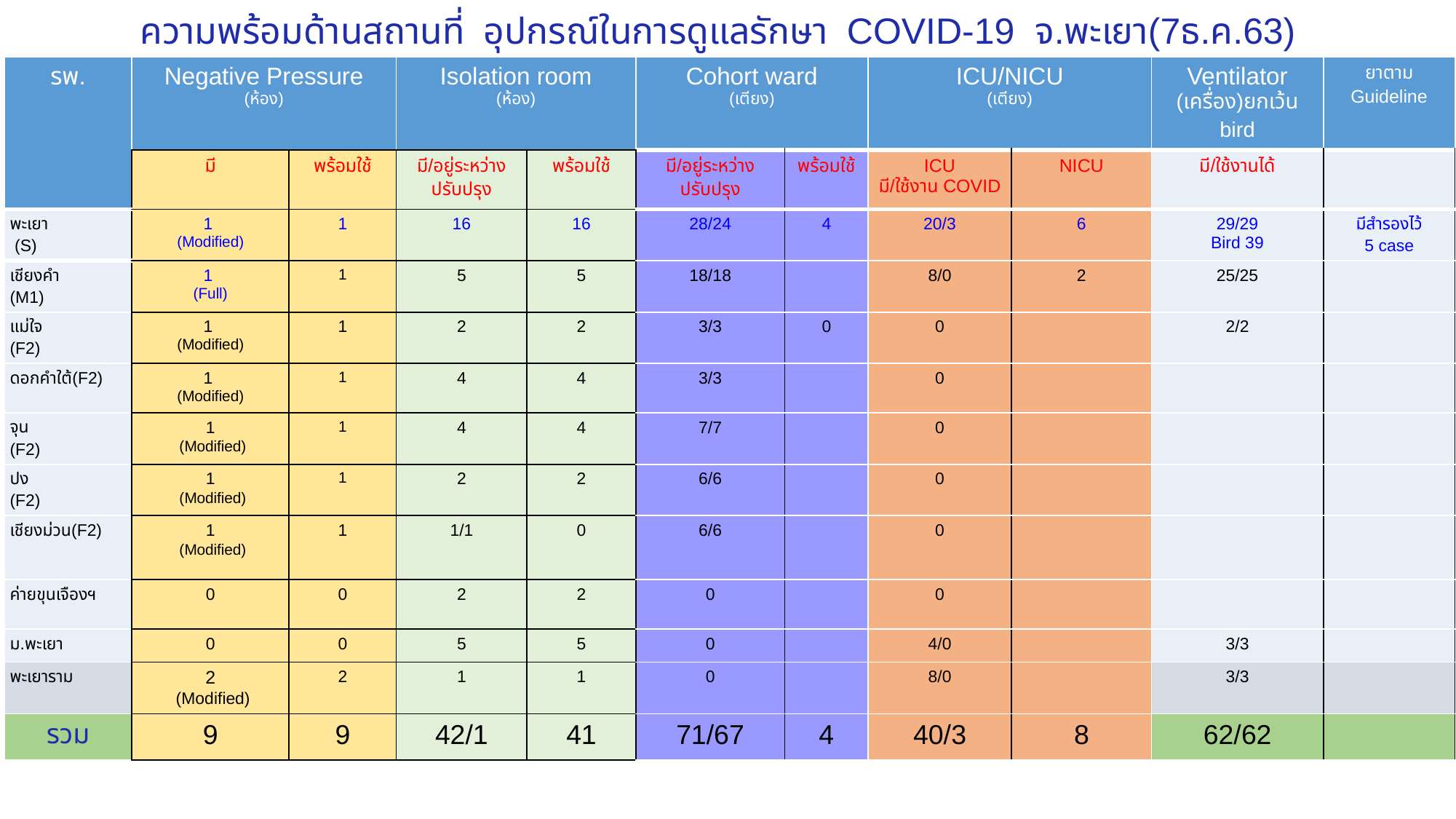

ความพร้อมด้านสถานที่  อุปกรณ์ในการดูแลรักษา  COVID-19  จ.พะเยา(7ธ.ค.63)
| รพ. | Negative Pressure (ห้อง) |  | Isolation room (ห้อง) |  | Cohort ward (เตียง) |  | ICU/NICU (เตียง) |  | Ventilator (เครื่อง)ยกเว้น bird | ยาตาม Guideline |
| --- | --- | --- | --- | --- | --- | --- | --- | --- | --- | --- |
|  | มี | พร้อมใช้ | มี/อยู่ระหว่างปรับปรุง | พร้อมใช้ | มี/อยู่ระหว่างปรับปรุง | พร้อมใช้ | ICU มี/ใช้งาน COVID | NICU | มี/ใช้งานได้ |  |
| พะเยา (S) | 1 (Modified) | 1 | 16 | 16 | 28/24 | 4 | 20/3 | 6 | 29/29 Bird 39 | มีสำรองไว้ 5 case |
| เชียงคำ (M1) | 1 (Full) | 1 | 5 | 5 | 18/18 |  | 8/0 | 2 | 25/25 |  |
| แม่ใจ (F2) | 1 (Modified) | 1 | 2 | 2 | 3/3 | 0 | 0 |  | 2/2 |  |
| ดอกคำใต้(F2) | 1 (Modified) | 1 | 4 | 4 | 3/3 |  | 0 |  |  |  |
| จุน (F2) | 1 (Modified) | 1 | 4 | 4 | 7/7 |  | 0 |  |  |  |
| ปง (F2) | 1 (Modified) | 1 | 2 | 2 | 6/6 |  | 0 |  |  |  |
| เชียงม่วน(F2) | 1 (Modified) | 1 | 1/1 | 0 | 6/6 |  | 0 |  |  |  |
| ค่ายขุนเจืองฯ | 0 | 0 | 2 | 2 | 0 |  | 0 |  |  |  |
| ม.พะเยา | 0 | 0 | 5 | 5 | 0 |  | 4/0 |  | 3/3 |  |
| พะเยาราม | 2 (Modified) | 2 | 1 | 1 | 0 |  | 8/0 |  | 3/3 |  |
| รวม | 9 | 9 | 42/1 | 41 | 71/67 | 4 | 40/3 | 8 | 62/62 |  |